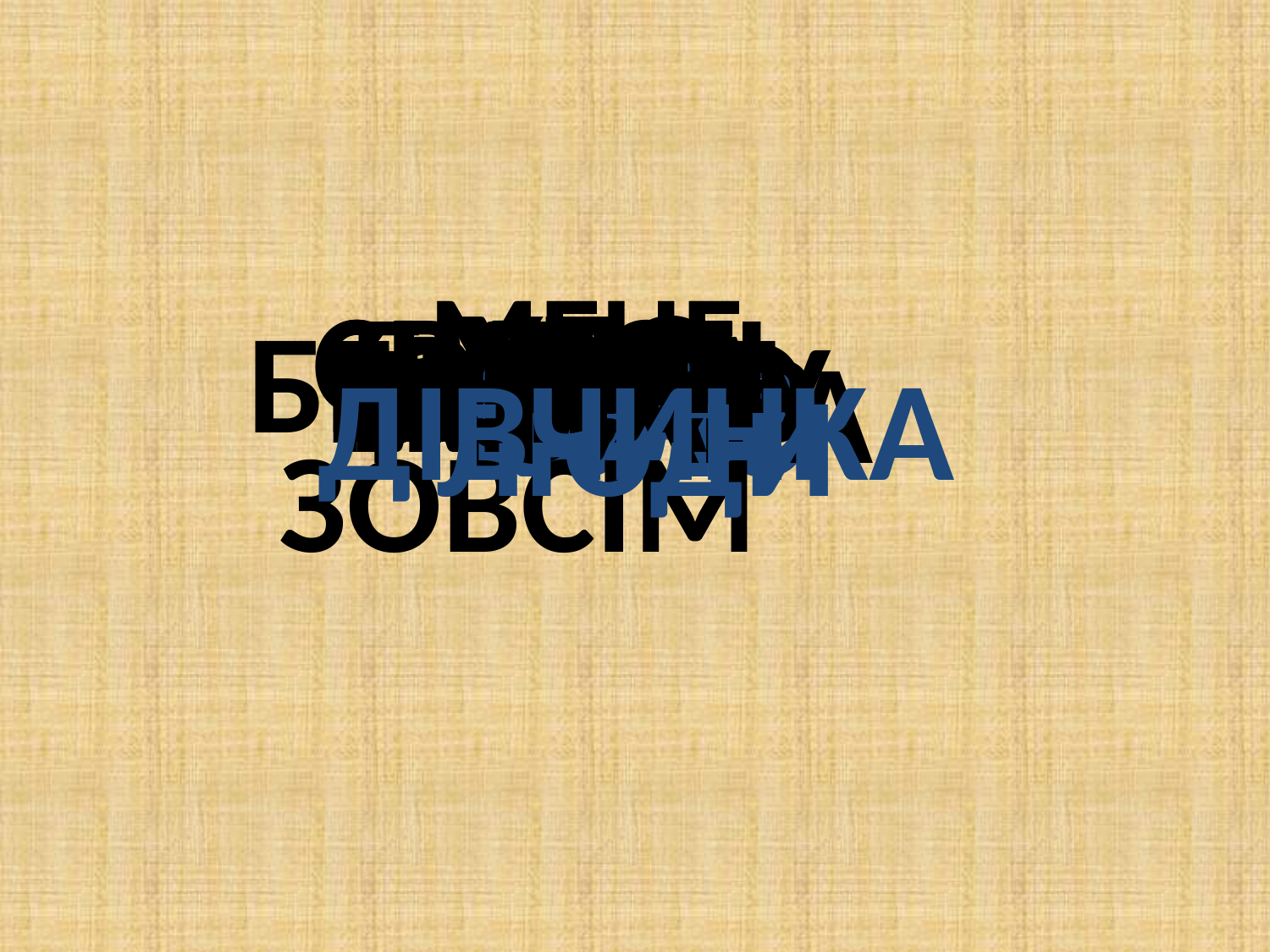

КОЛО
ДІВЧИНКА

          МЕНЕ

ЛЮДИ
ЗНАВ

            ХТО

      ЗОВСІМ

        СКАЖЕ
ЙОГО

   СВОЮ

     БЕЗ ТЕБЕ

          НІКОМУ

          ГАРНА

        ТРЕБА
       БУДУТЬ
      ВОНА

    ПІСНЯ
    МОЖНА